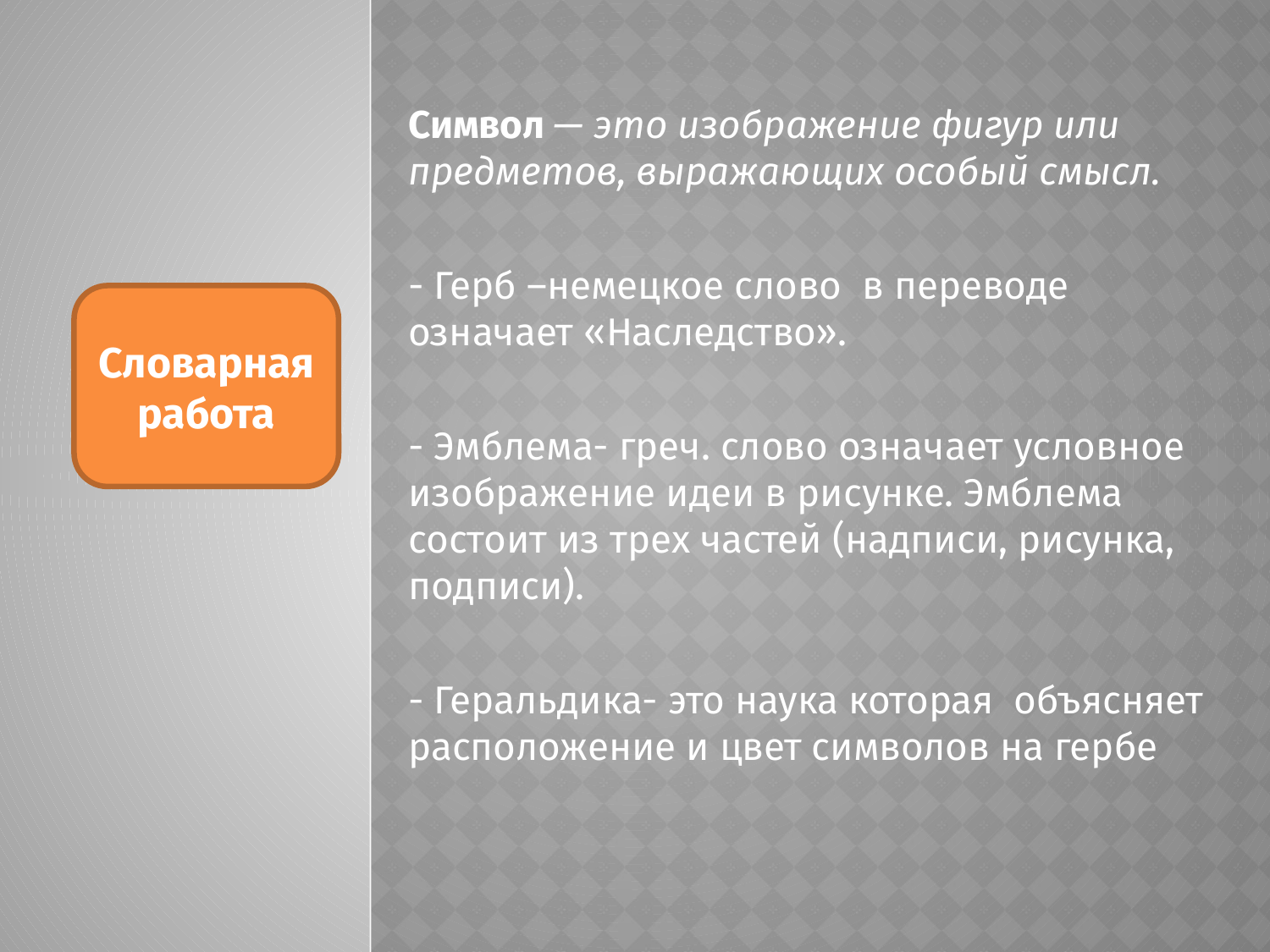

Символ — это изображение фигур или предметов, выражающих особый смысл.

- Герб –немецкое слово  в переводе означает «Наследство».

- Эмблема- греч. слово означает условное изображение идеи в рисунке. Эмблема состоит из трех частей (надписи, рисунка, подписи).

- Геральдика- это наука которая  объясняет расположение и цвет символов на гербе
Словарная работа